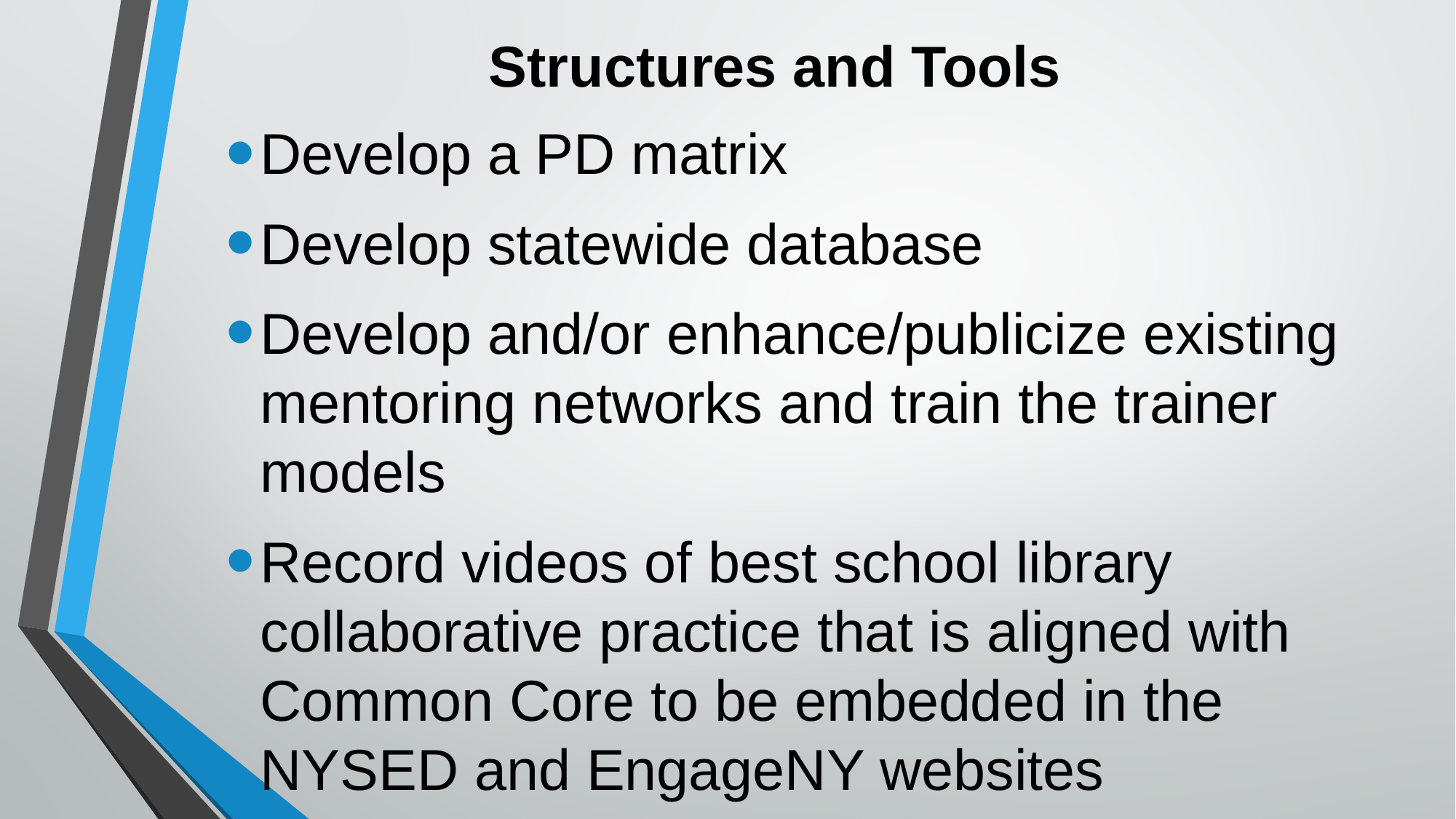

# Structures and Tools
Develop a PD matrix
Develop statewide database
Develop and/or enhance/publicize existing mentoring networks and train the trainer models
Record videos of best school library collaborative practice that is aligned with Common Core to be embedded in the NYSED and EngageNY websites